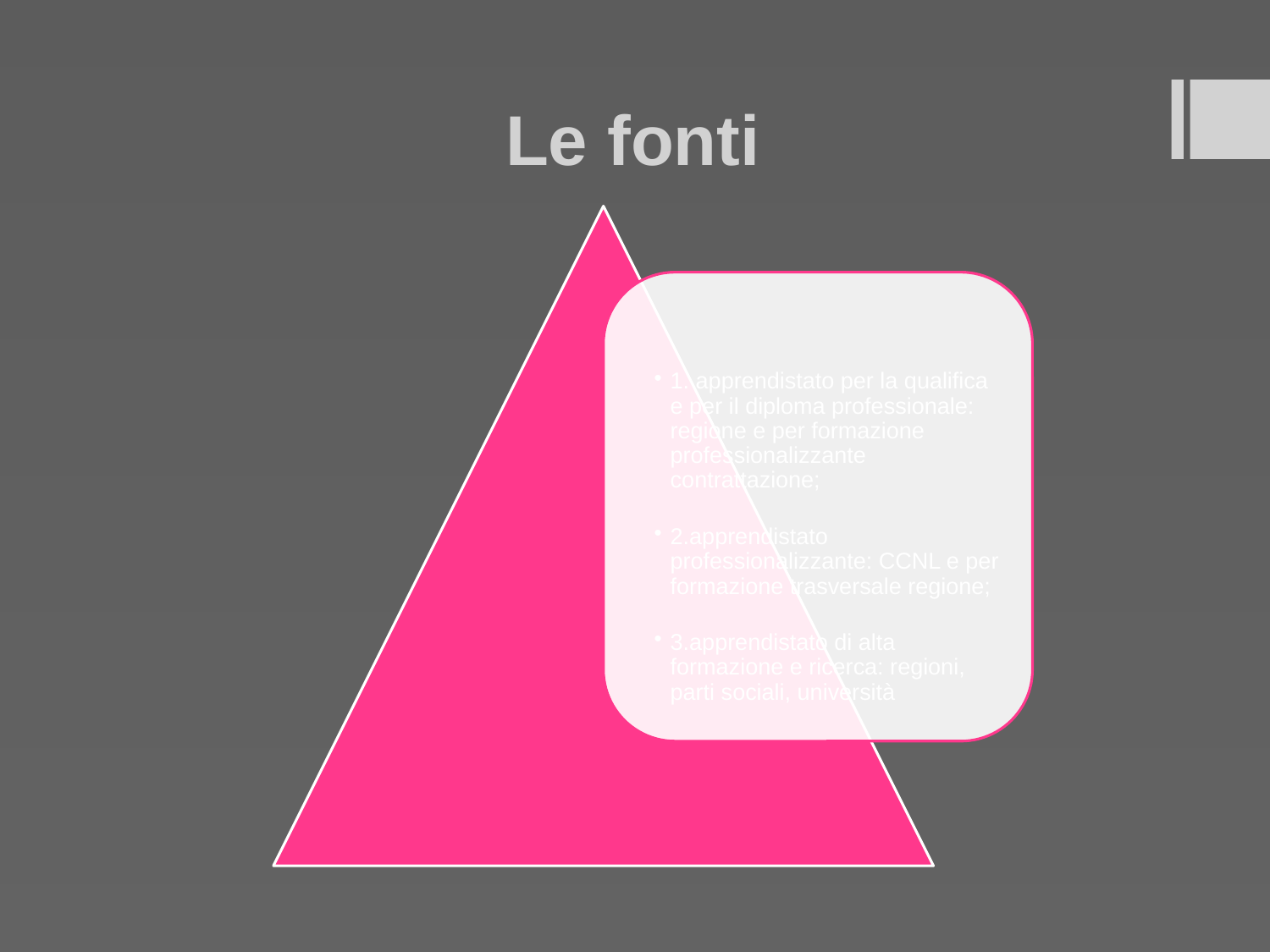

# Le fonti

1. apprendistato per la qualifica e per il diploma professionale: regione e per formazione professionalizzante contrattazione;

2.apprendistato professionalizzante: CCNL e per formazione trasversale regione;

3.apprendistato di alta formazione e ricerca: regioni, parti sociali, università